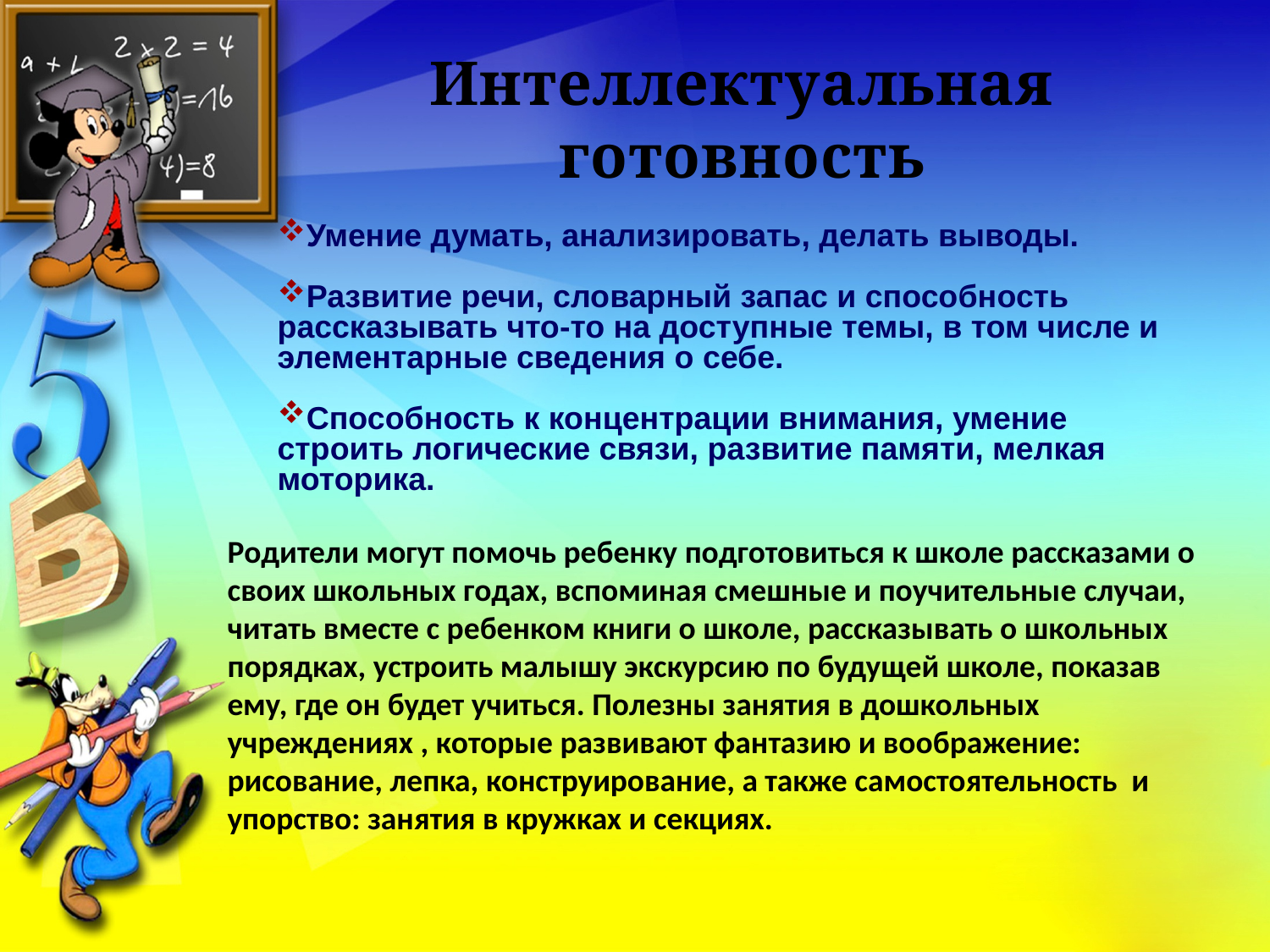

# Интеллектуальная готовность
Умение думать, анализировать, делать выводы.

Развитие речи, словарный запас и способность рассказывать что-то на доступные темы, в том числе и элементарные сведения о себе.

Способность к концентрации внимания, умение строить логические связи, развитие памяти, мелкая моторика.
Родители могут помочь ребенку подготовиться к школе рассказами о своих школьных годах, вспоминая смешные и поучительные случаи, читать вместе с ребенком книги о школе, рассказывать о школьных порядках, устроить малышу экскурсию по будущей школе, показав ему, где он будет учиться. Полезны занятия в дошкольных учреждениях , которые развивают фантазию и воображение:  рисование, лепка, конструирование, а также самостоятельность  и упорство: занятия в кружках и секциях.